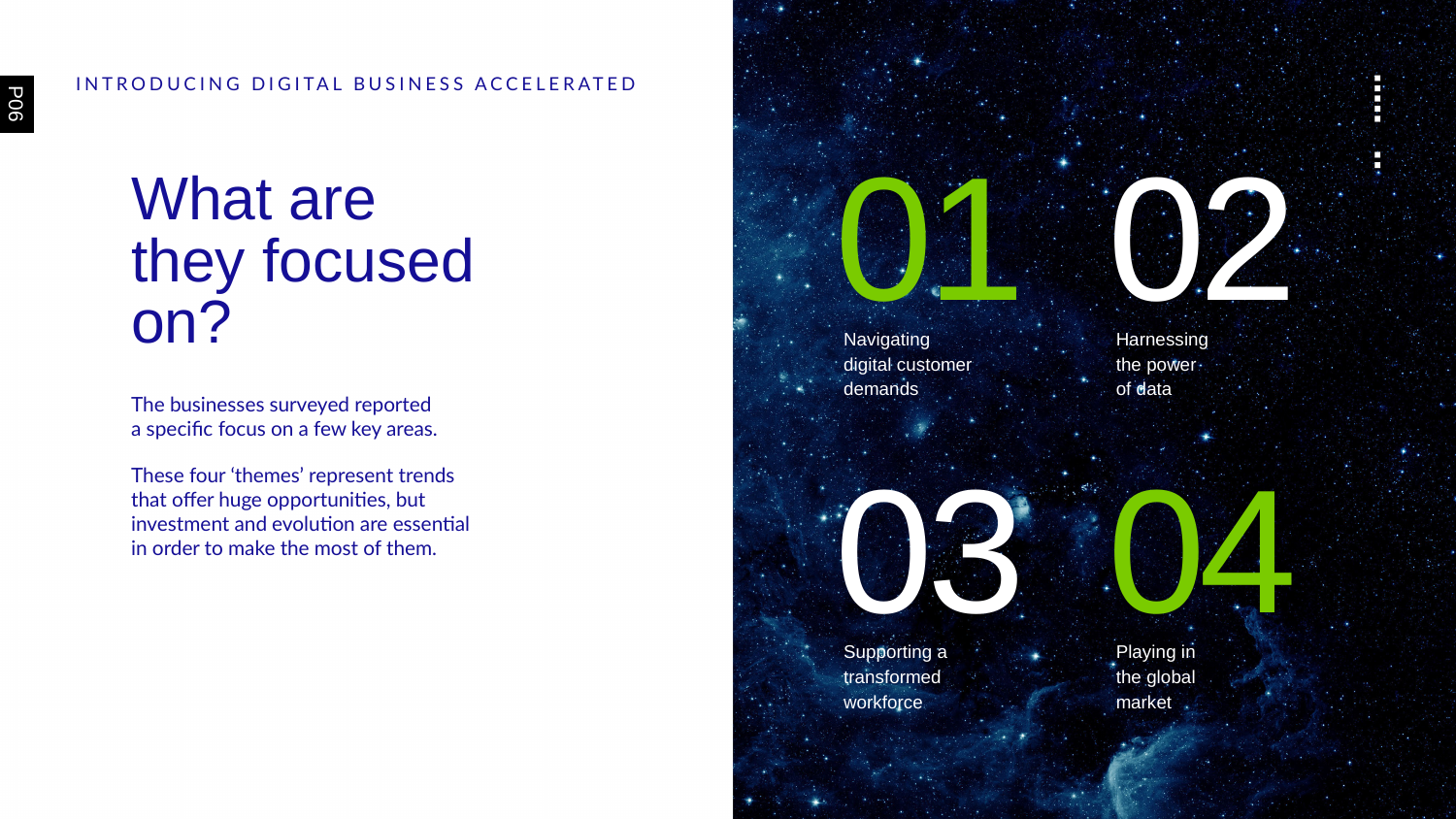

INTRODUCING DIGITAL BUSINESS ACCELERATED
P06
01
02
What are they focused on?
The businesses surveyed reported
a specific focus on a few key areas.
These four ‘themes’ represent trends
that offer huge opportunities, but investment and evolution are essential
in order to make the most of them.
Navigating
digital customer demands
Harnessing
the power
of data
03
04
Supporting a transformed workforce
Playing in
the global
market